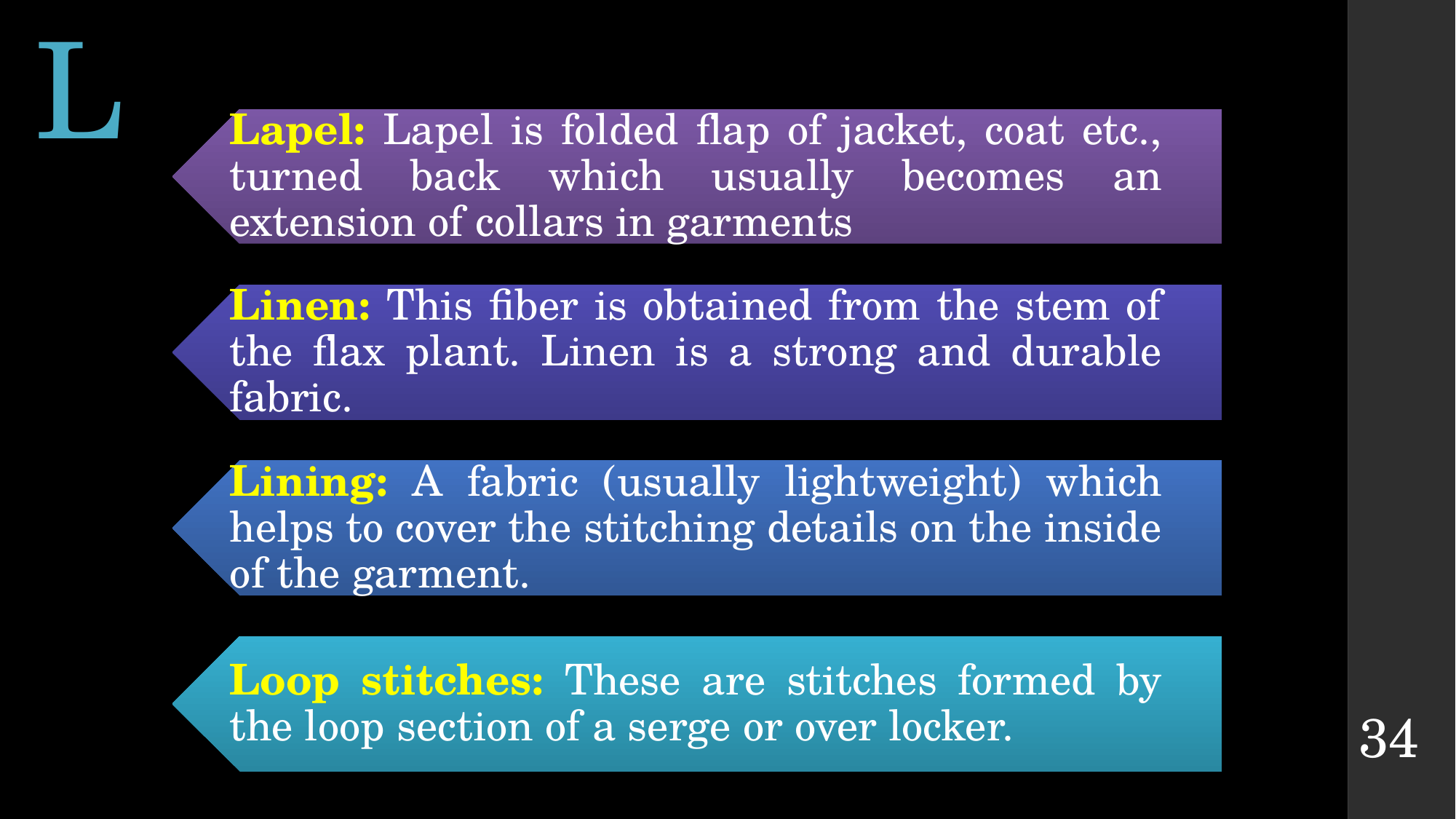

L
Lapel: Lapel is folded flap of jacket, coat etc., turned back which usually becomes an extension of collars in garments
Linen: This fiber is obtained from the stem of the flax plant. Linen is a strong and durable fabric.
Lining: A fabric (usually lightweight) which helps to cover the stitching details on the inside of the garment.
Loop stitches: These are stitches formed by the loop section of a serge or over locker.
34